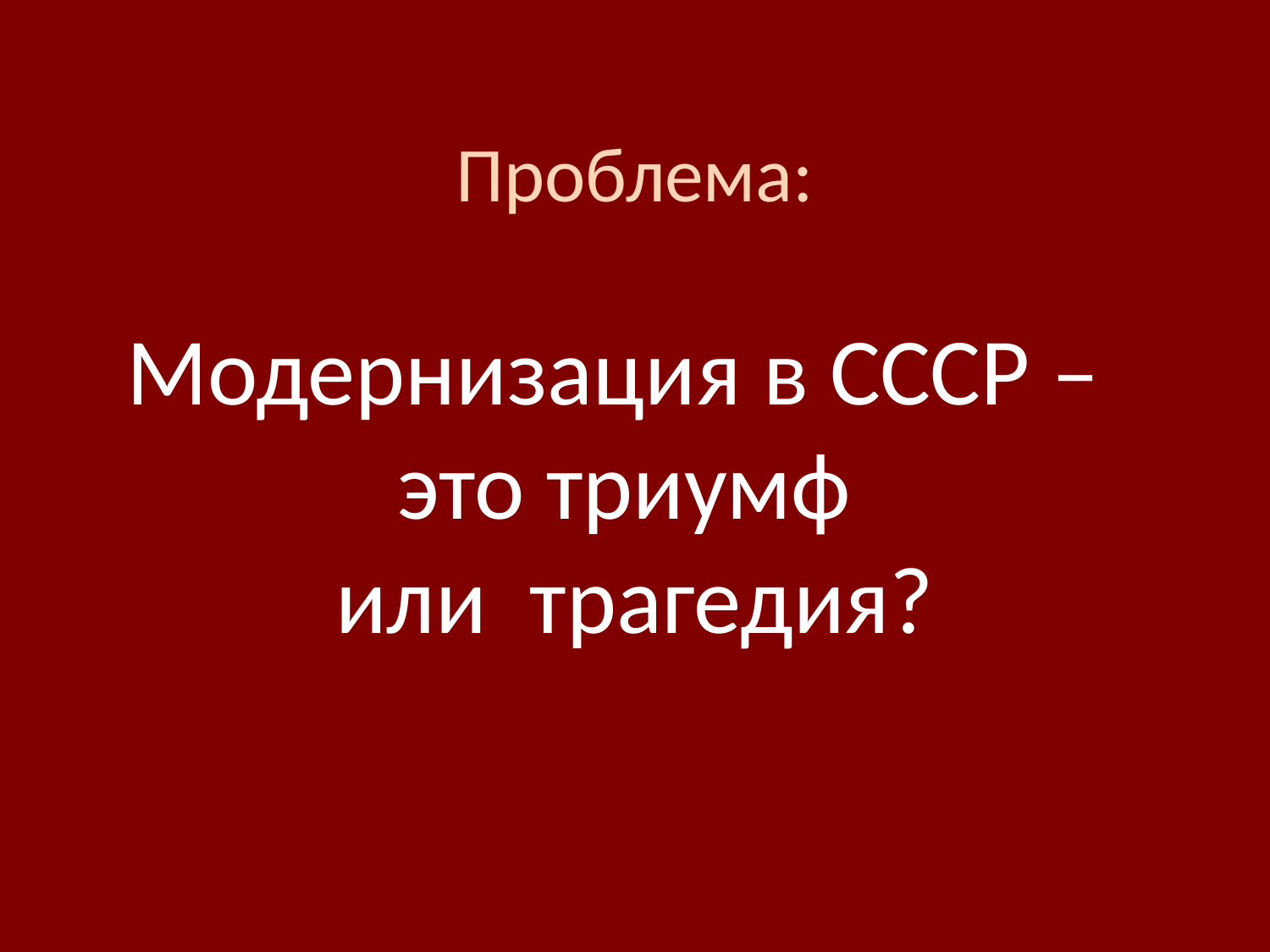

# Проблема: Модернизация в СССР – это триумф или  трагедия?